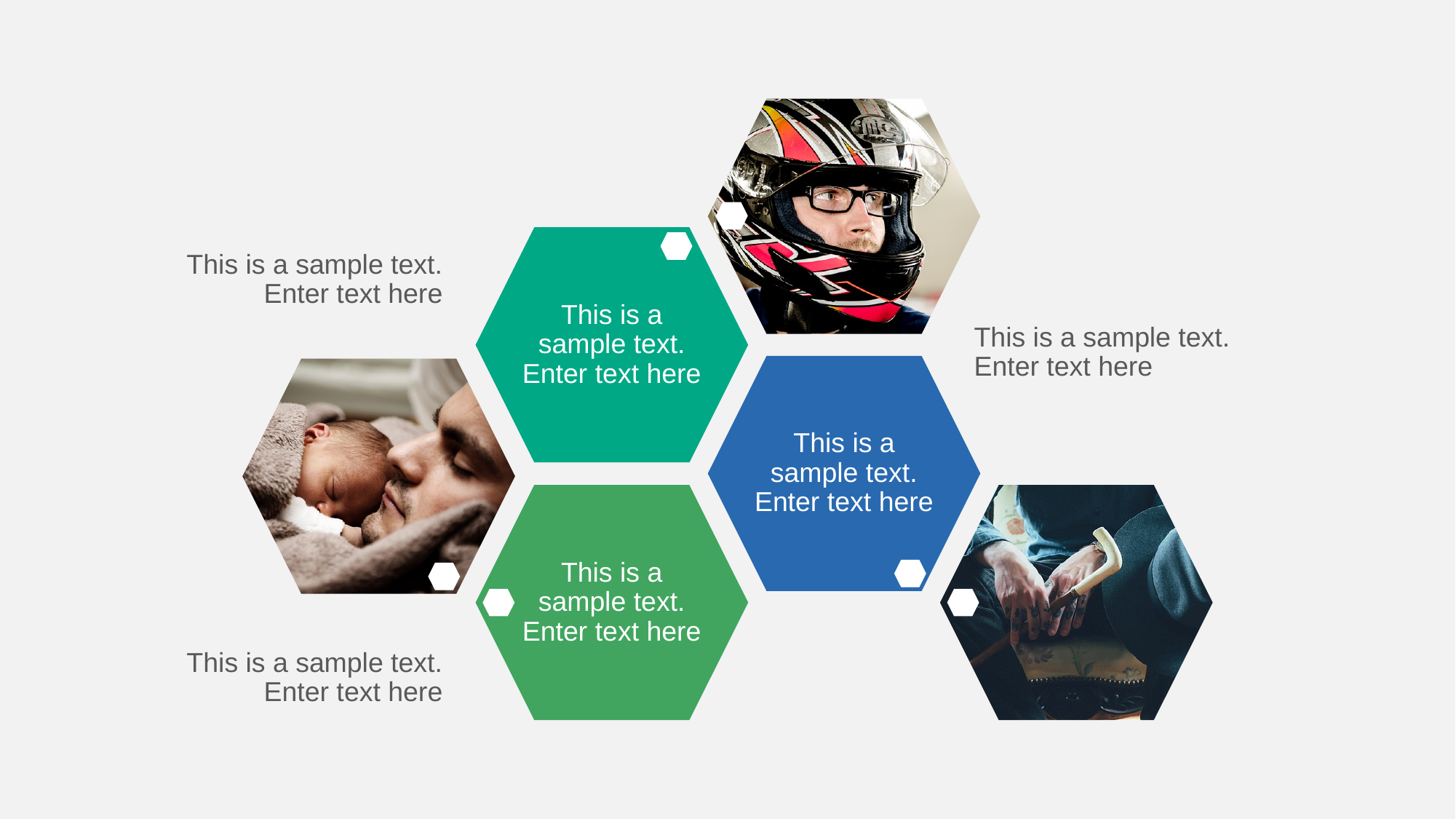

This is a sample text. Enter text here
This is a sample text. Enter text here
This is a sample text. Enter text here

This is a sample text. Enter text here

This is a sample text. Enter text here

This is a sample text. Enter text here